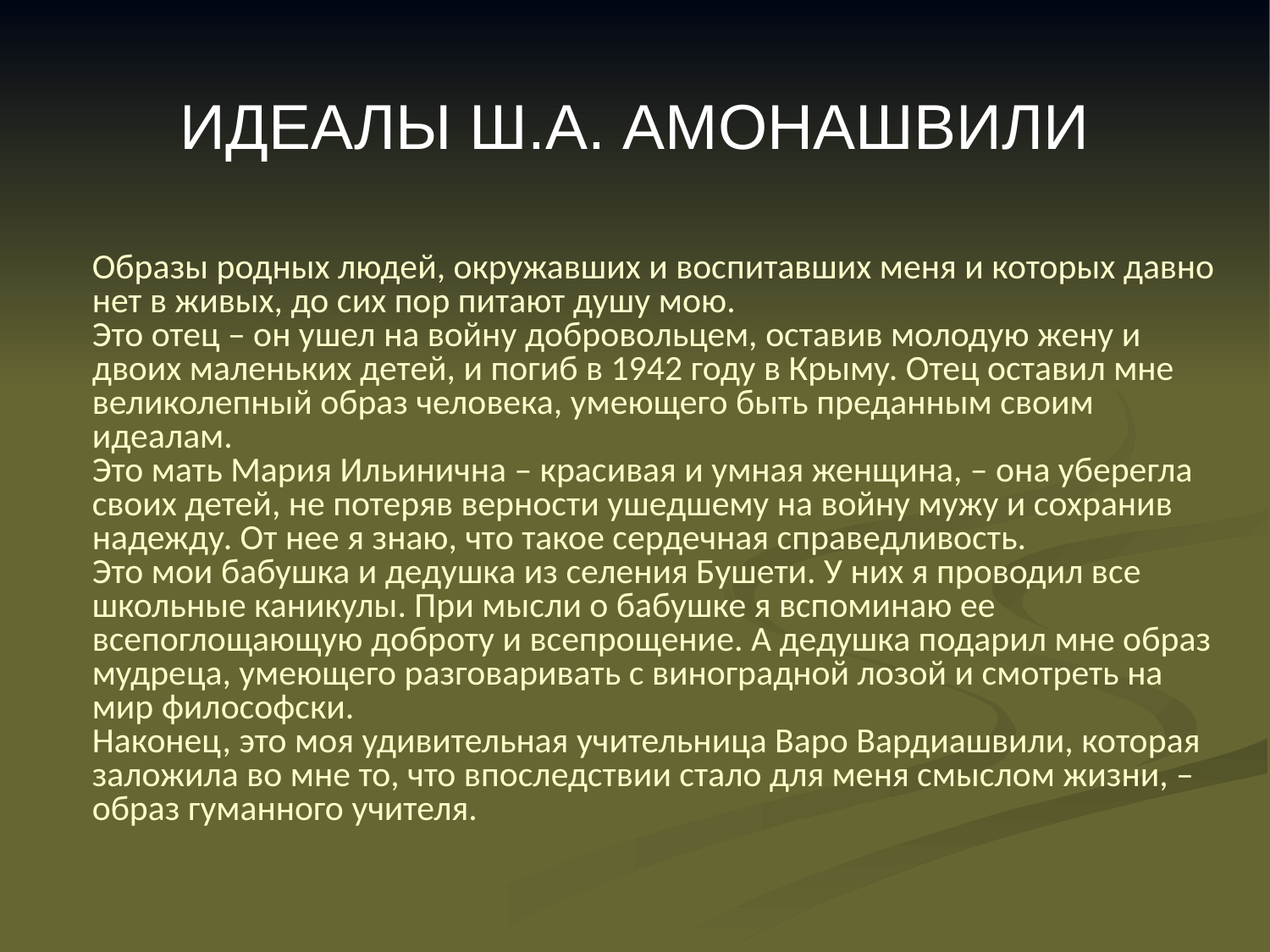

ИДЕАЛЫ Ш.А. АМОНАШВИЛИ
Образы родных людей, окружавших и воспитавших меня и которых давно нет в живых, до сих пор питают душу мою.
Это отец – он ушел на войну добровольцем, оставив молодую жену и двоих маленьких детей, и погиб в 1942 году в Крыму. Отец оставил мне великолепный образ человека, умеющего быть преданным своим идеалам.
Это мать Мария Ильинична – красивая и умная женщина, – она уберегла своих детей, не потеряв верности ушедшему на войну мужу и сохранив надежду. От нее я знаю, что такое сердечная справедливость.
Это мои бабушка и дедушка из селения Бушети. У них я проводил все школьные каникулы. При мысли о бабушке я вспоминаю ее всепоглощающую доброту и всепрощение. А дедушка подарил мне образ мудреца, умеющего разговаривать с виноградной лозой и смотреть на мир философски.
Наконец, это моя удивительная учительница Варо Вардиашвили, которая заложила во мне то, что впоследствии стало для меня смыслом жизни, – образ гуманного учителя.